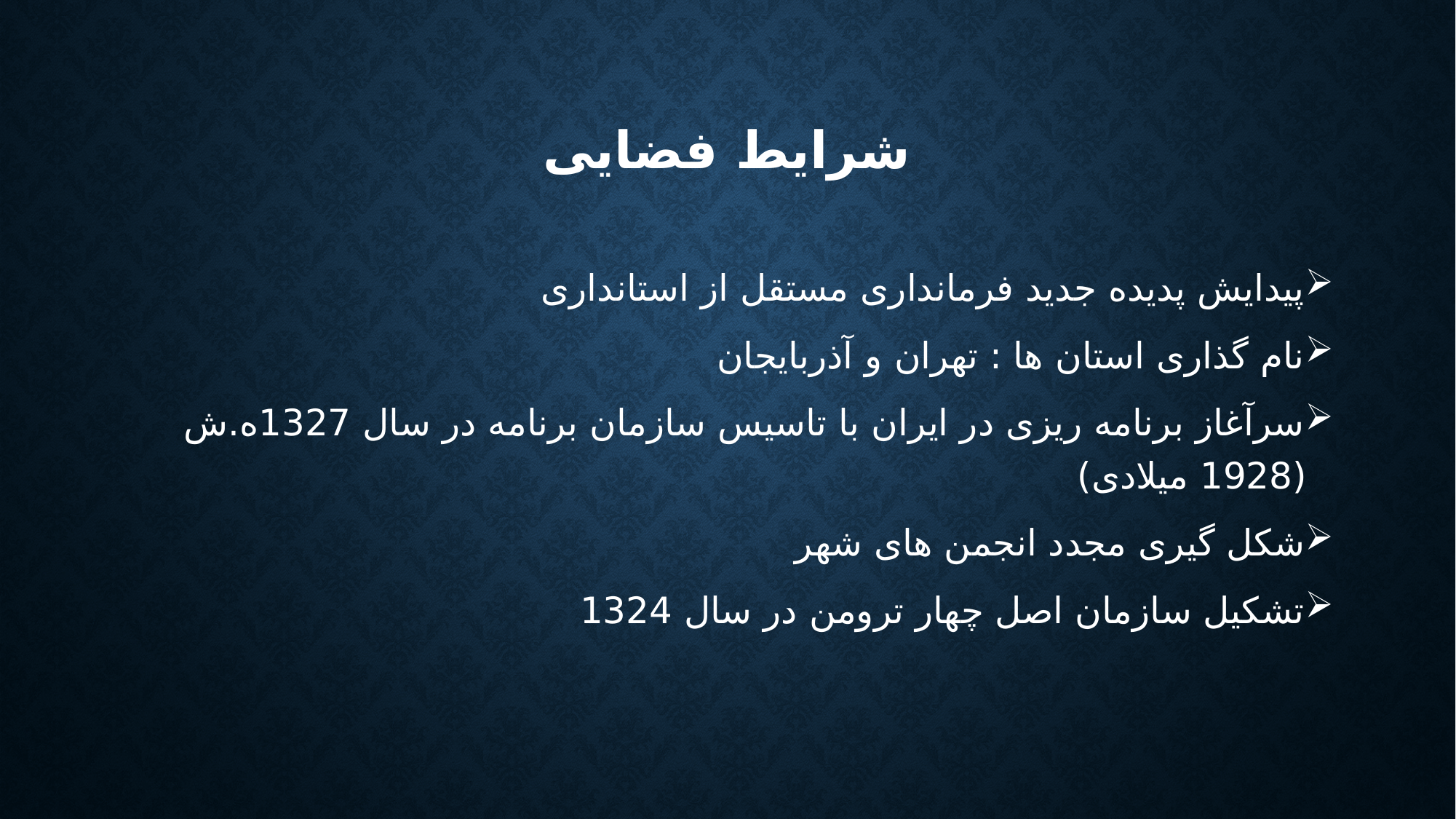

# شرایط فضایی
پیدایش پدیده جدید فرمانداری مستقل از استانداری
نام گذاری استان ها : تهران و آذربایجان
سرآغاز برنامه ریزی در ایران با تاسیس سازمان برنامه در سال 1327ه.ش (1928 میلادی)
شکل گیری مجدد انجمن های شهر
تشکیل سازمان اصل چهار ترومن در سال 1324